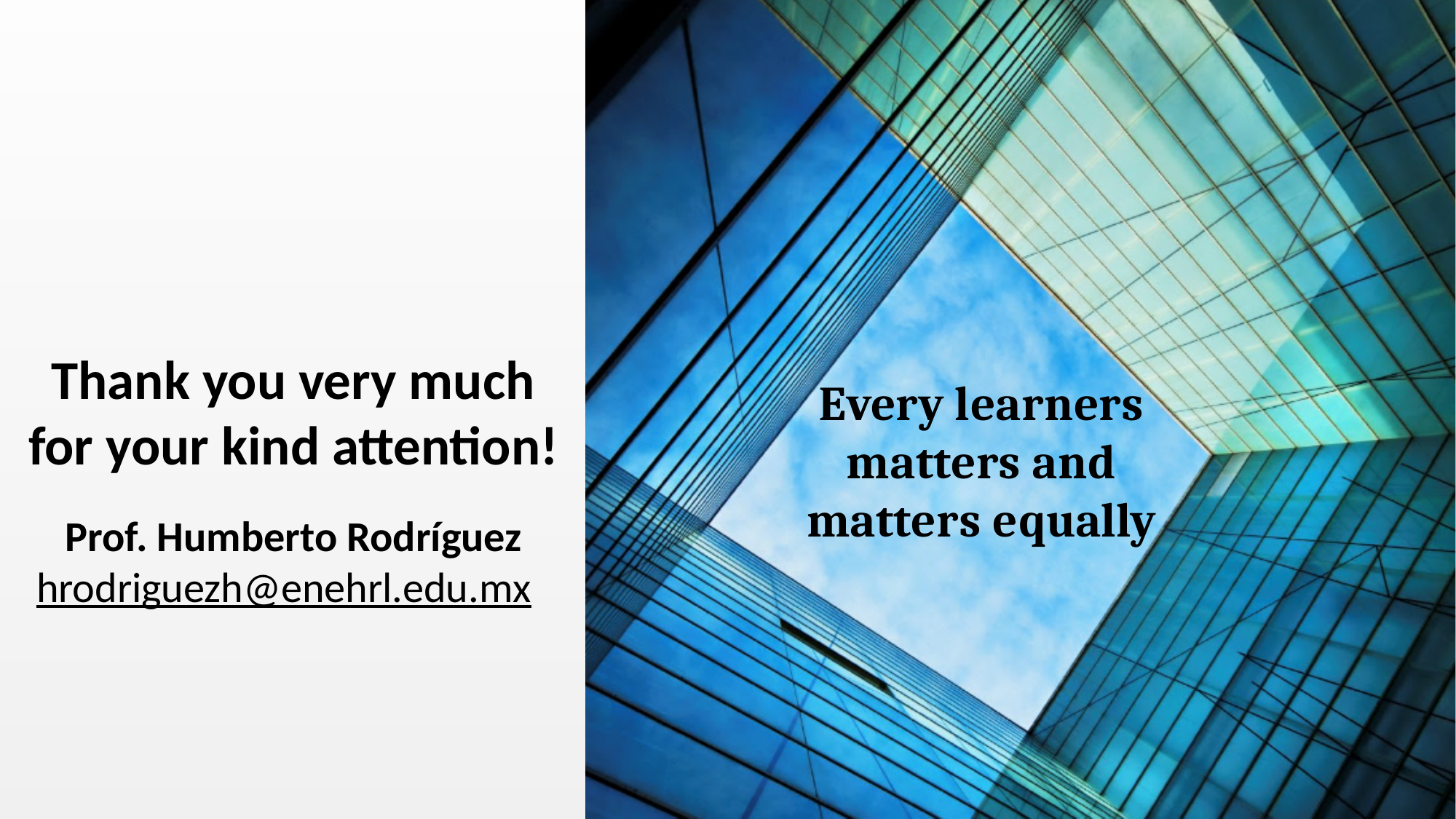

Thank you very much for your kind attention!

Prof. Humberto Rodríguez
hrodriguezh@enehrl.edu.mx
Every learners matters and matters equally